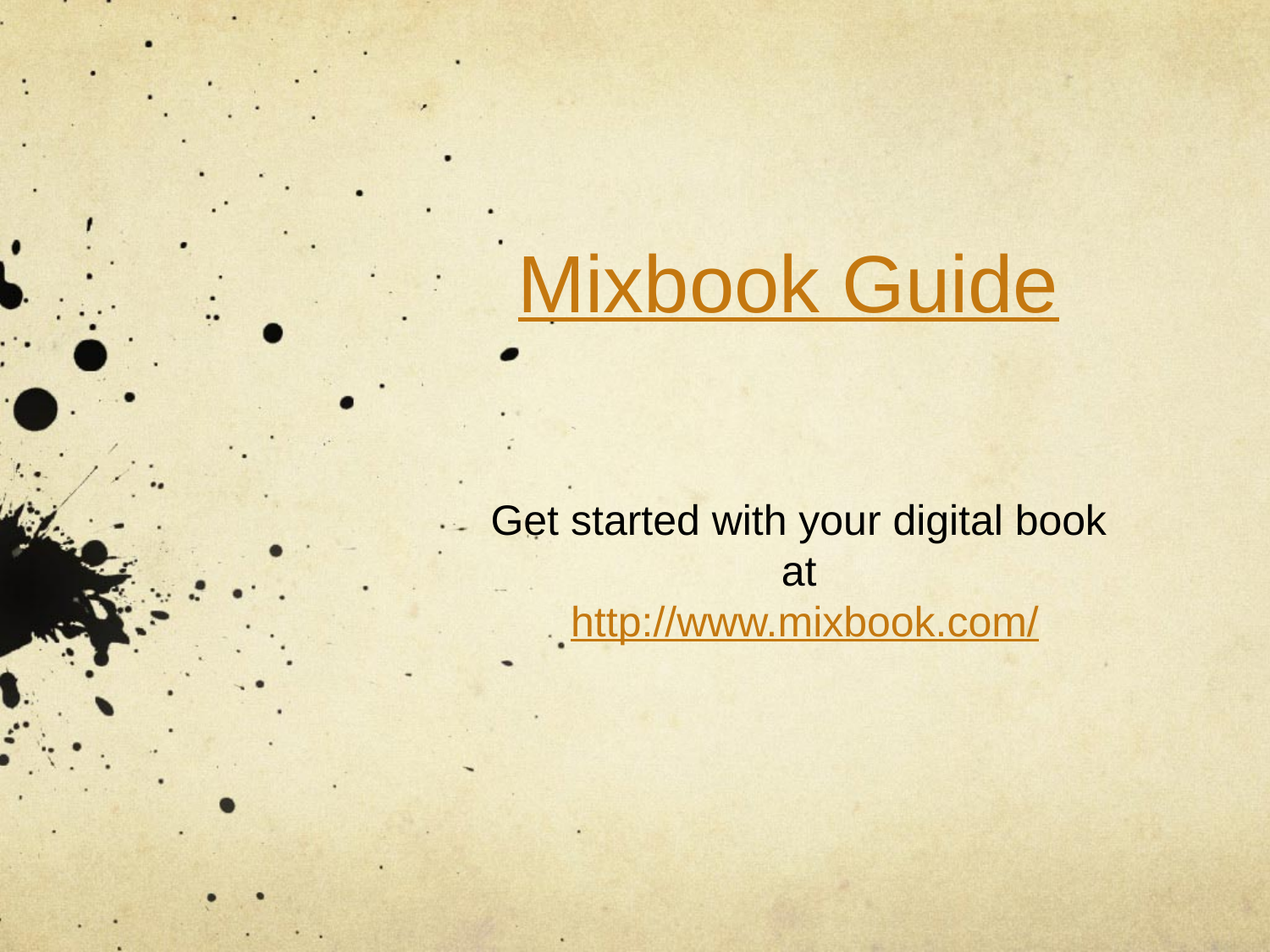

# Mixbook Guide
Get started with your digital book at
 http://www.mixbook.com/